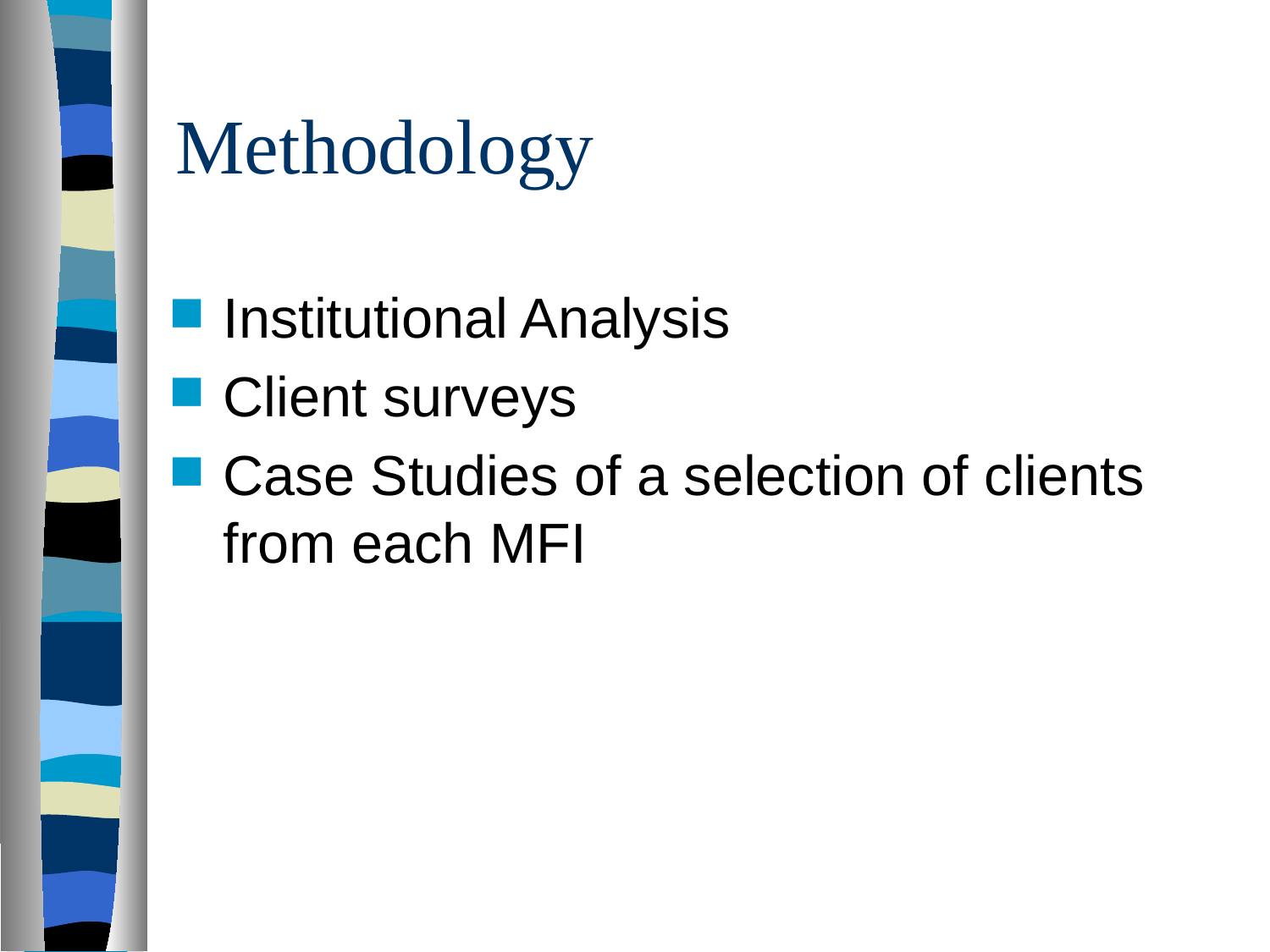

# Methodology
Institutional Analysis
Client surveys
Case Studies of a selection of clients from each MFI